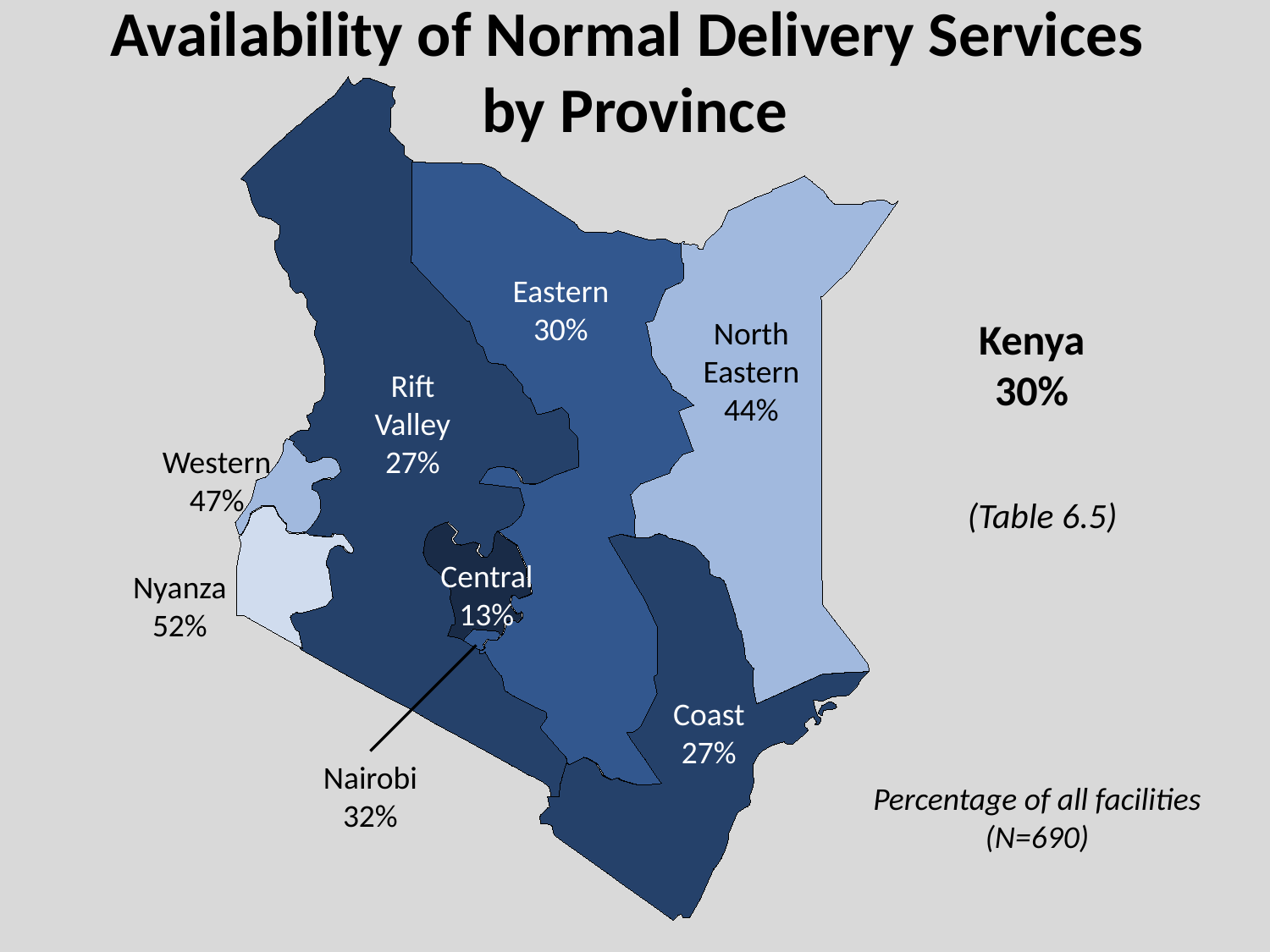

# Availability of Normal Delivery Services by Province

Eastern
30%
North Eastern
44%
Kenya
30%
Rift Valley
27%
Western
47%
(Table 6.5)
Central
13%
Nyanza
52%
Coast
27%
Nairobi
32%
Percentage of all facilities
(N=690)